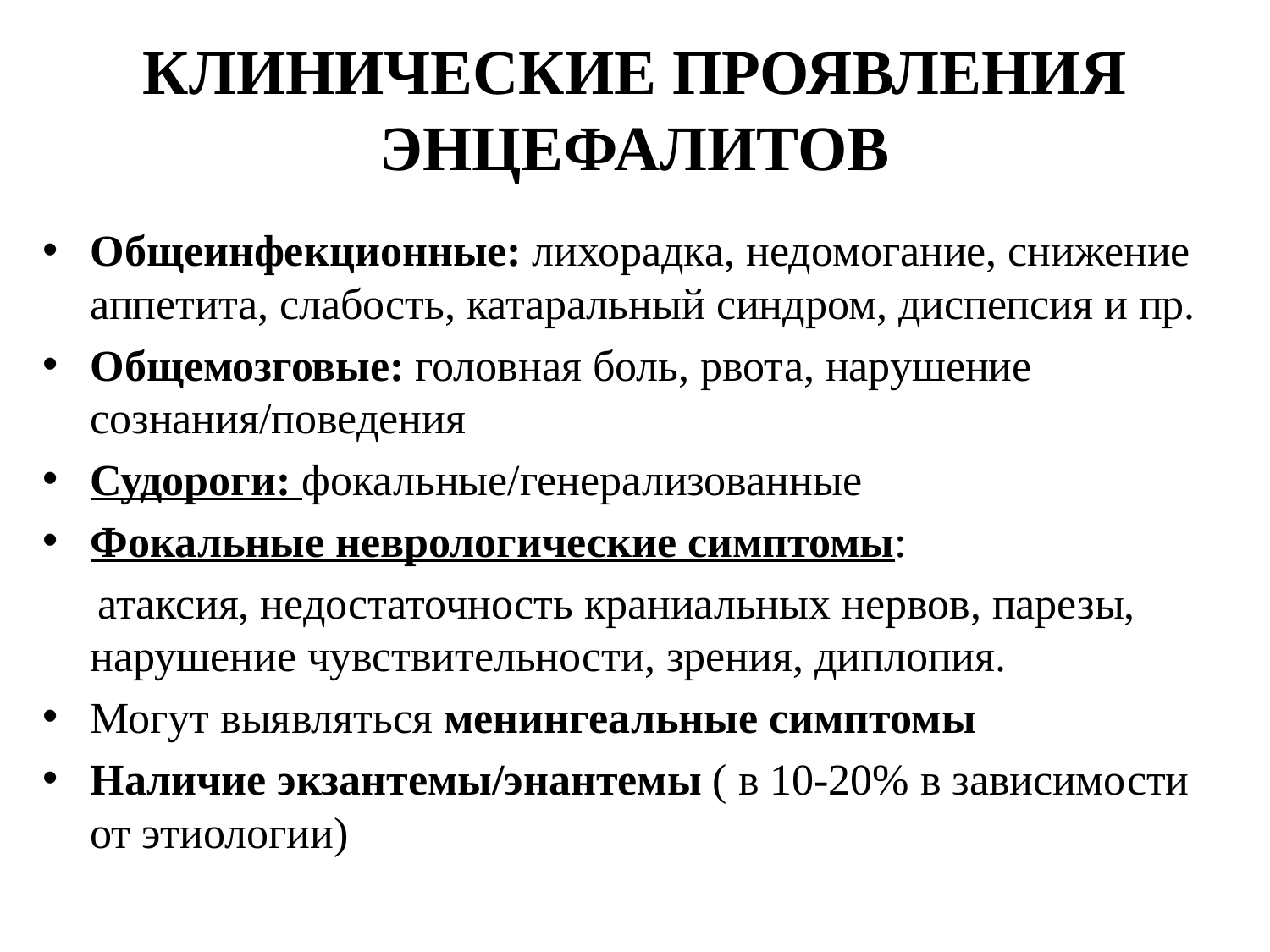

# КЛИНИЧЕСКИЕ ПРОЯВЛЕНИЯ ЭНЦЕФАЛИТОВ
Общеинфекционные: лихорадка, недомогание, снижение аппетита, слабость, катаральный синдром, диспепсия и пр.
Общемозговые: головная боль, рвота, нарушение сознания/поведения
Судороги: фокальные/генерализованные
Фокальные неврологические симптомы:
     атаксия, недостаточность краниальных нервов, парезы, нарушение чувствительности, зрения, диплопия.
Могут выявляться менингеальные симптомы
Наличие экзантемы/энантемы ( в 10-20% в зависимости от этиологии)